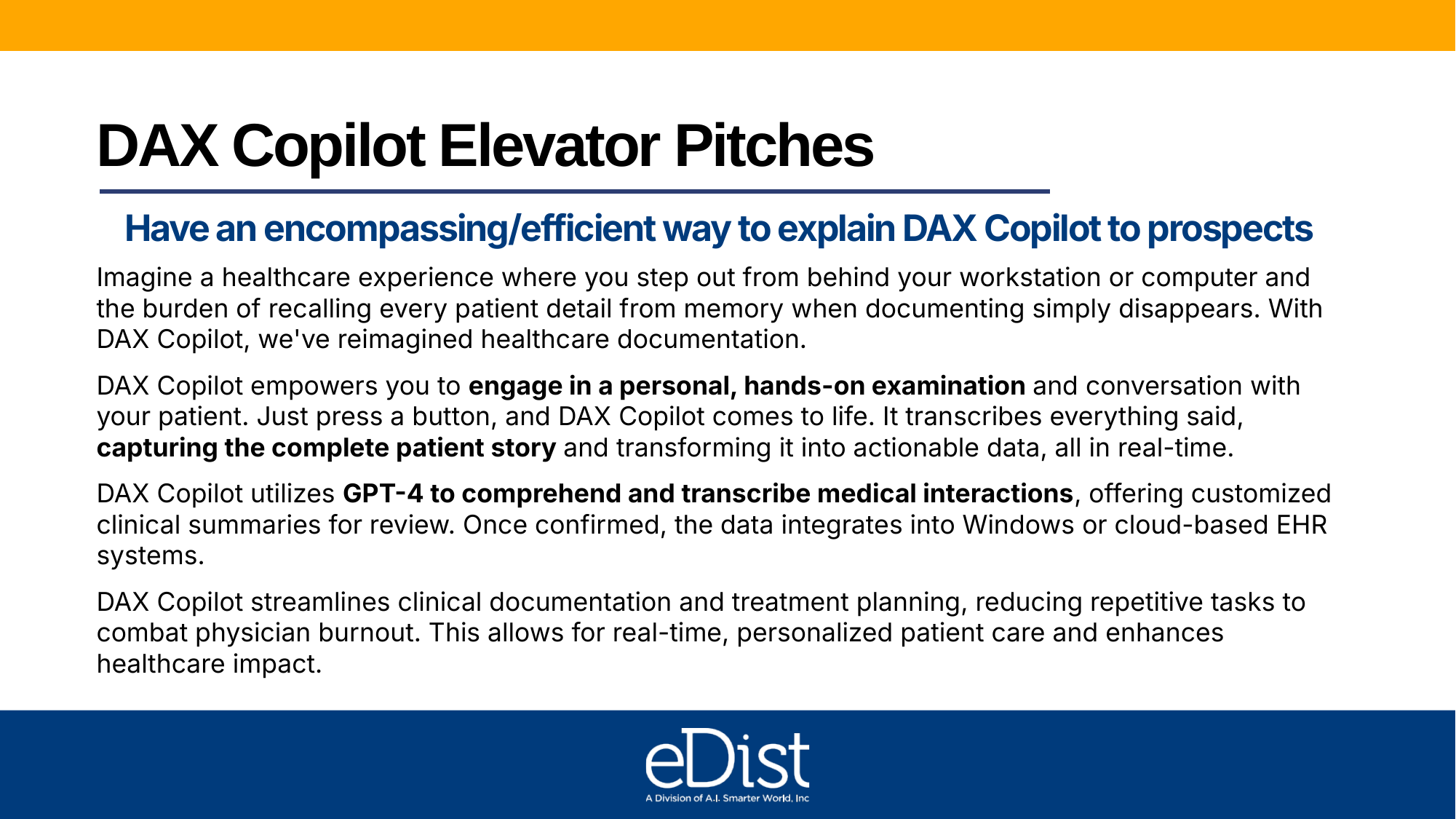

# DAX Copilot Elevator Pitches

Have an encompassing/efficient way to explain DAX Copilot to prospects
Imagine a healthcare experience where you step out from behind your workstation or computer and the burden of recalling every patient detail from memory when documenting simply disappears. With DAX Copilot, we've reimagined healthcare documentation.
DAX Copilot empowers you to engage in a personal, hands-on examination and conversation with your patient. Just press a button, and DAX Copilot comes to life. It transcribes everything said, capturing the complete patient story and transforming it into actionable data, all in real-time.
DAX Copilot utilizes GPT-4 to comprehend and transcribe medical interactions, offering customized clinical summaries for review. Once confirmed, the data integrates into Windows or cloud-based EHR systems.
DAX Copilot streamlines clinical documentation and treatment planning, reducing repetitive tasks to combat physician burnout. This allows for real-time, personalized patient care and enhances healthcare impact.